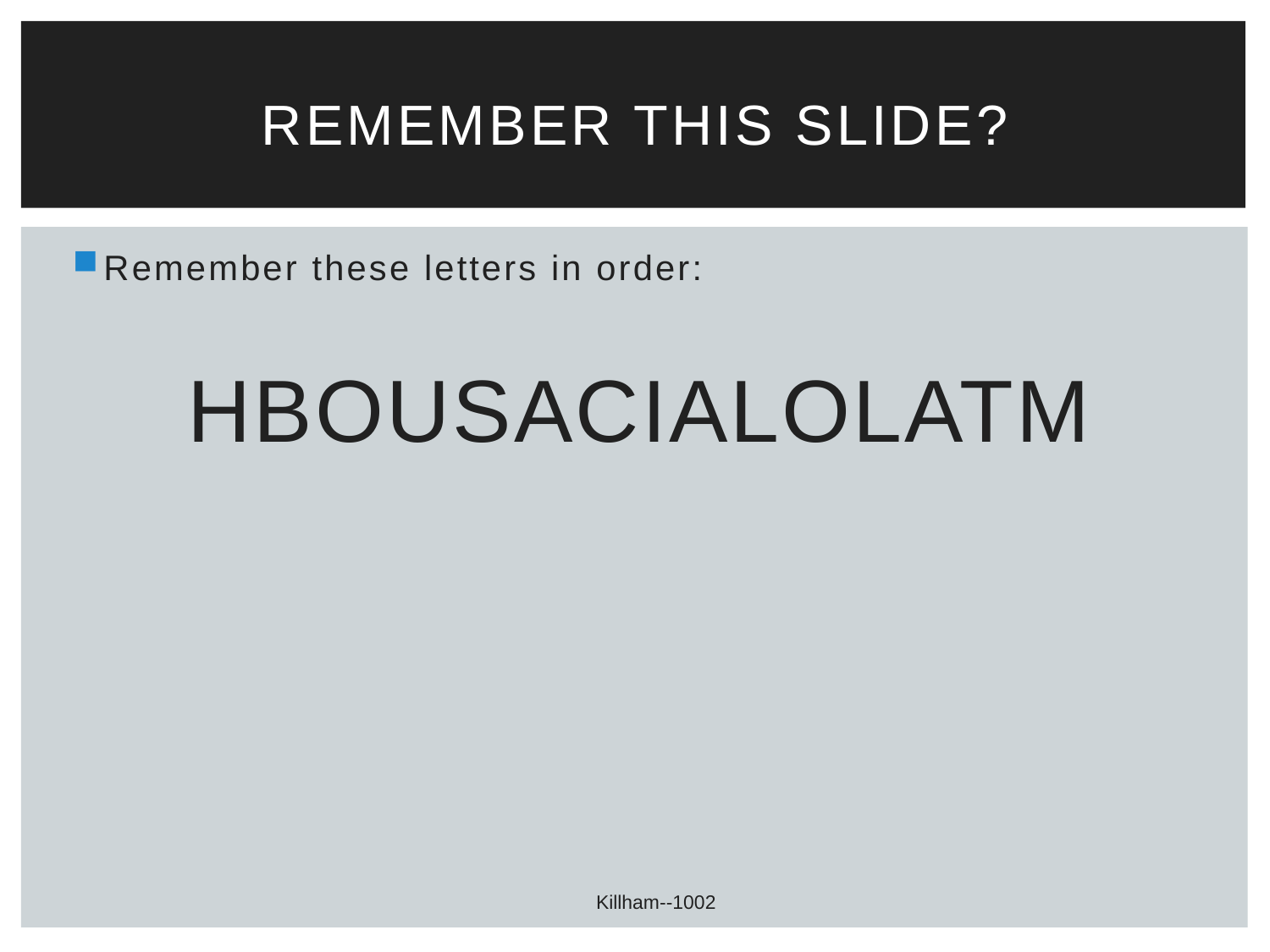

# Remember this Slide?
Remember these letters in order:

HBOUSACIALOLATM
Killham--1002